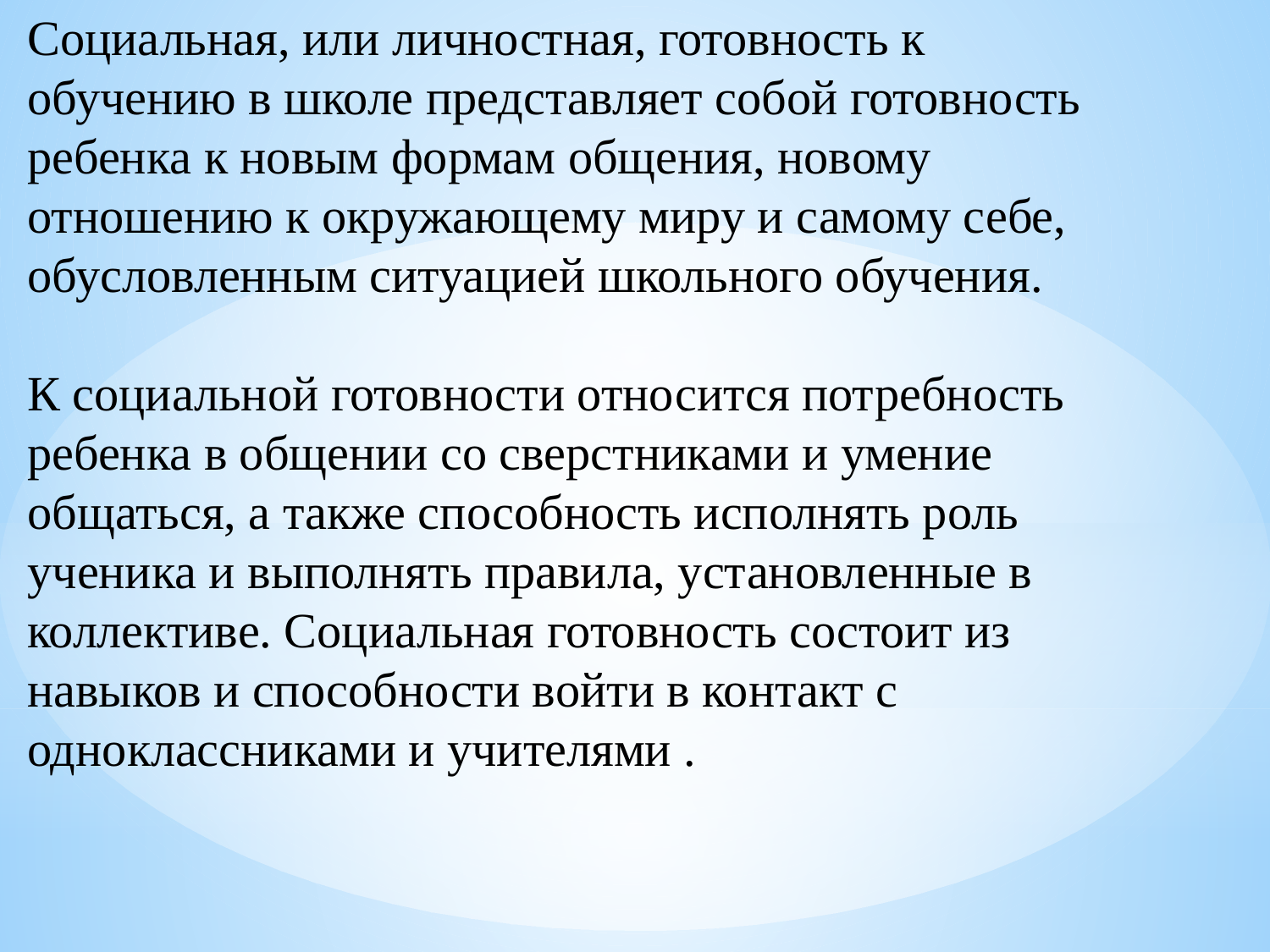

Социальная, или личностная, готовность к обучению в школе представляет собой готовность ребенка к новым формам общения, новому отношению к окружающему миру и самому себе, обусловленным ситуацией школьного обучения.
К социальной готовности относится потребность ребенка в общении со сверстниками и умение общаться, а также способность исполнять роль ученика и выполнять правила, установленные в коллективе. Социальная готовность состоит из навыков и способности войти в контакт с одноклассниками и учителями .